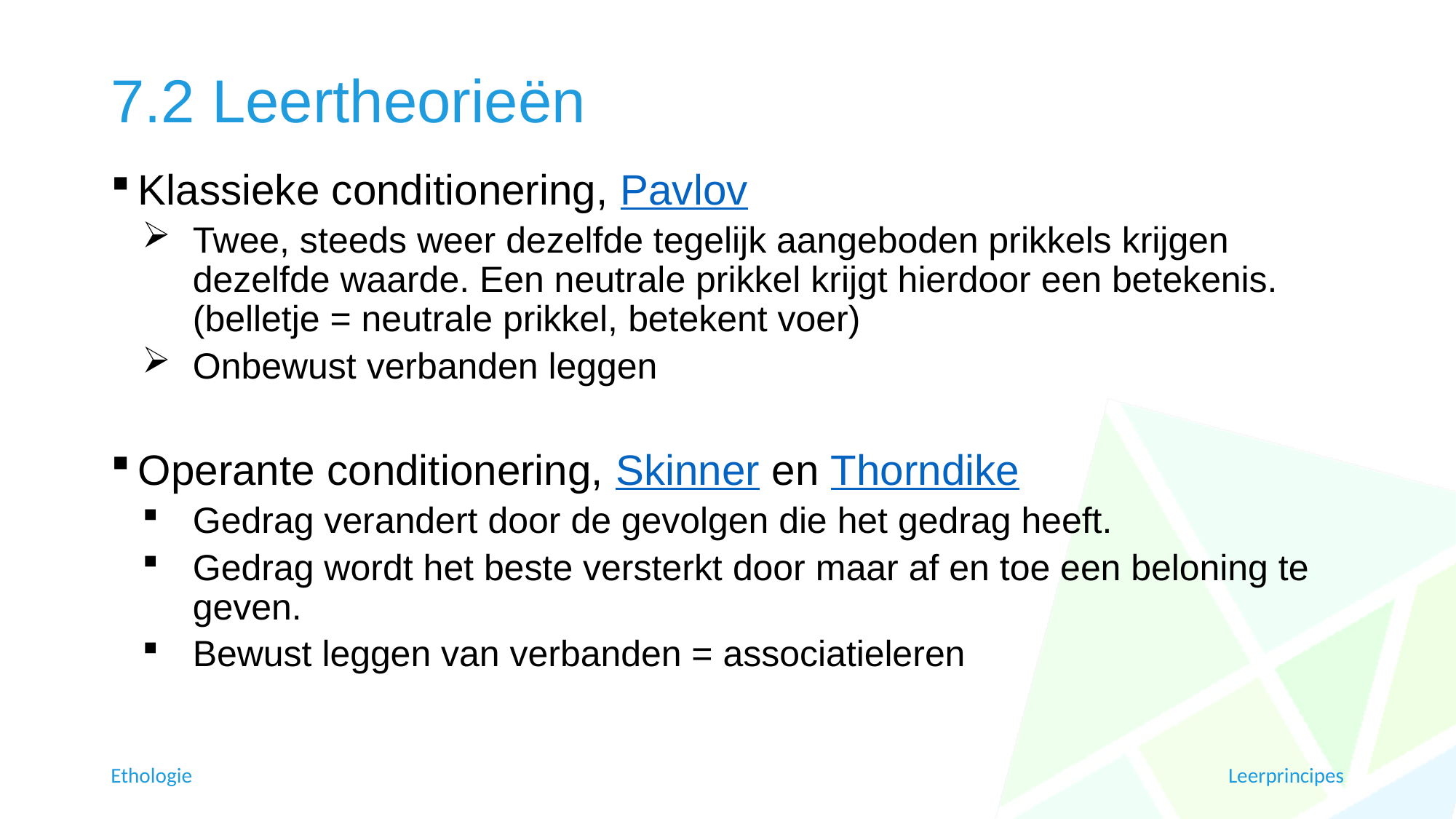

# 7.2 Leertheorieën
Klassieke conditionering, Pavlov
Twee, steeds weer dezelfde tegelijk aangeboden prikkels krijgen dezelfde waarde. Een neutrale prikkel krijgt hierdoor een betekenis. (belletje = neutrale prikkel, betekent voer)
Onbewust verbanden leggen

Operante conditionering, Skinner en Thorndike
Gedrag verandert door de gevolgen die het gedrag heeft.
Gedrag wordt het beste versterkt door maar af en toe een beloning te geven.
Bewust leggen van verbanden = associatieleren
Ethologie
Leerprincipes